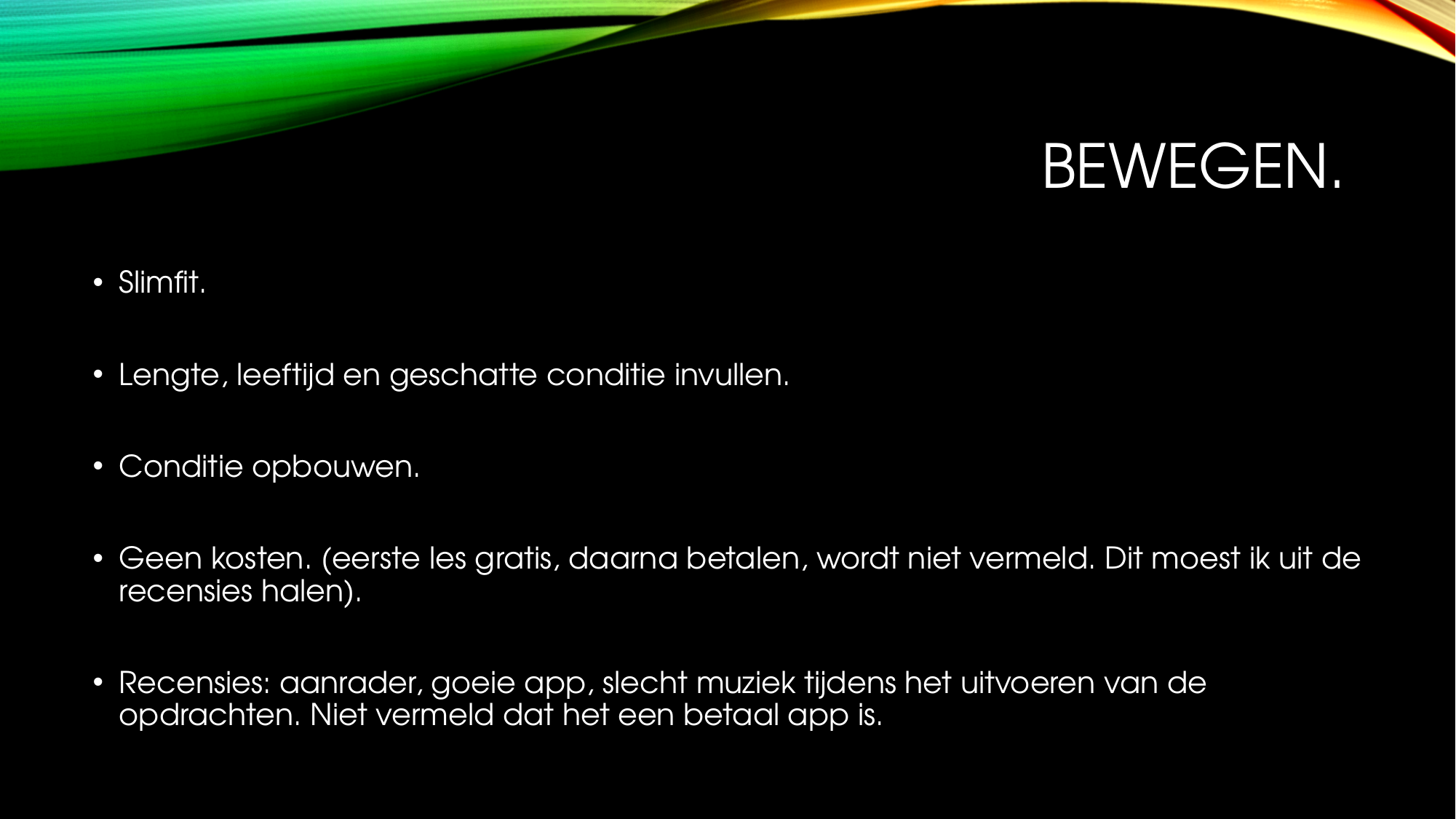

# Bewegen.
Slimfit.

Lengte, leeftijd en geschatte conditie invullen.

Conditie opbouwen.

Geen kosten. (eerste les gratis, daarna betalen, wordt niet vermeld. Dit moest ik uit de recensies halen).

Recensies: aanrader, goeie app, slecht muziek tijdens het uitvoeren van de opdrachten. Niet vermeld dat het een betaal app is.